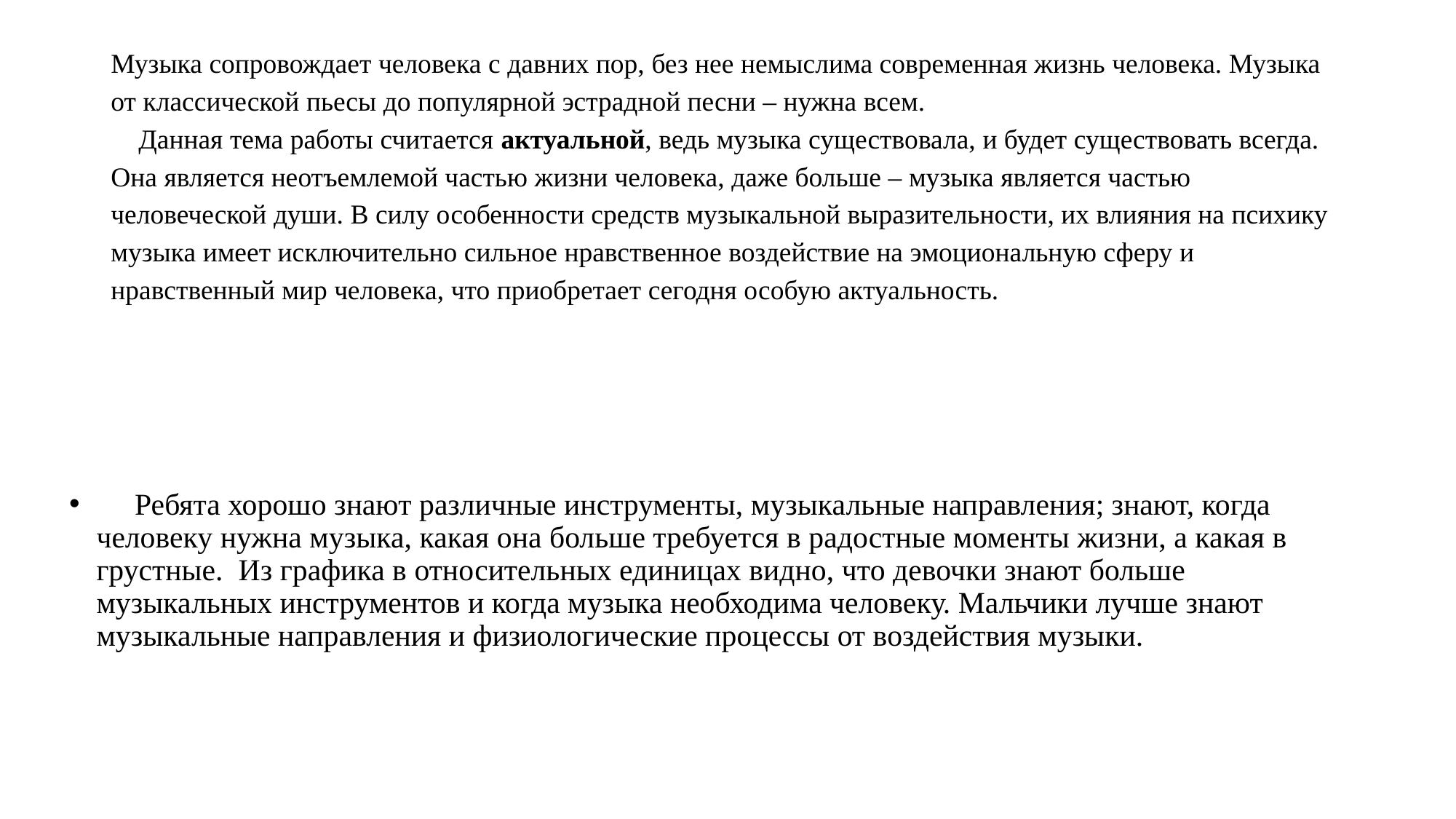

# Музыка сопровождает человека с давних пор, без нее немыслима современная жизнь человека. Музыка от классической пьесы до популярной эстрадной песни – нужна всем.     Данная тема работы считается актуальной, ведь музыка существовала, и будет существовать всегда. Она является неотъемлемой частью жизни человека, даже больше – музыка является частью человеческой души. В силу особенности средств музыкальной выразительности, их влияния на психику музыка имеет исключительно сильное нравственное воздействие на эмоциональную сферу и нравственный мир человека, что приобретает сегодня особую актуальность.

     Ребята хорошо знают различные инструменты, музыкальные направления; знают, когда человеку нужна музыка, какая она больше требуется в радостные моменты жизни, а какая в грустные.  Из графика в относительных единицах видно, что девочки знают больше музыкальных инструментов и когда музыка необходима человеку. Мальчики лучше знают музыкальные направления и физиологические процессы от воздействия музыки.